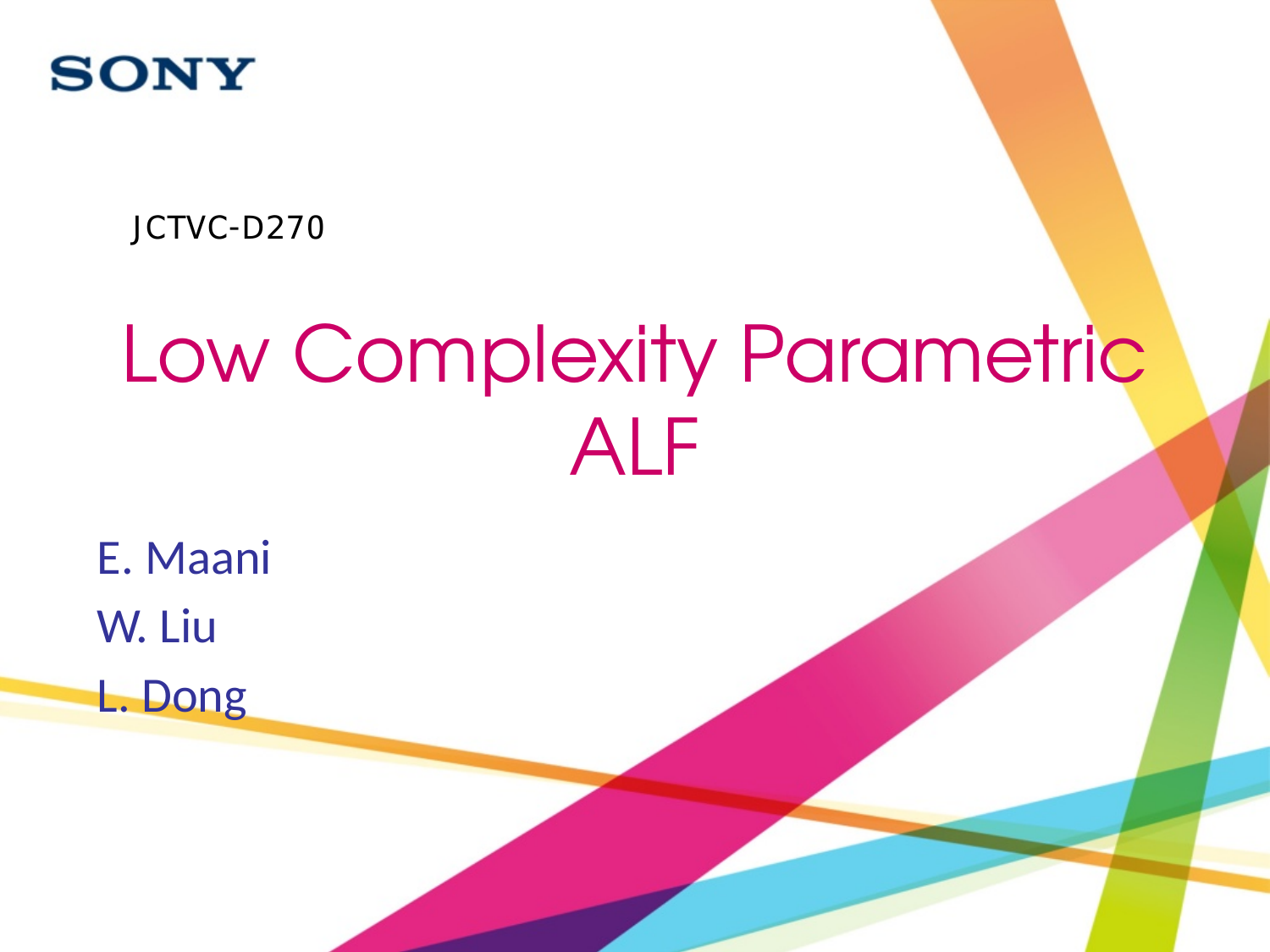

JCTVC-D270
# Low Complexity Parametric ALF
E. Maani
W. Liu
L. Dong
1